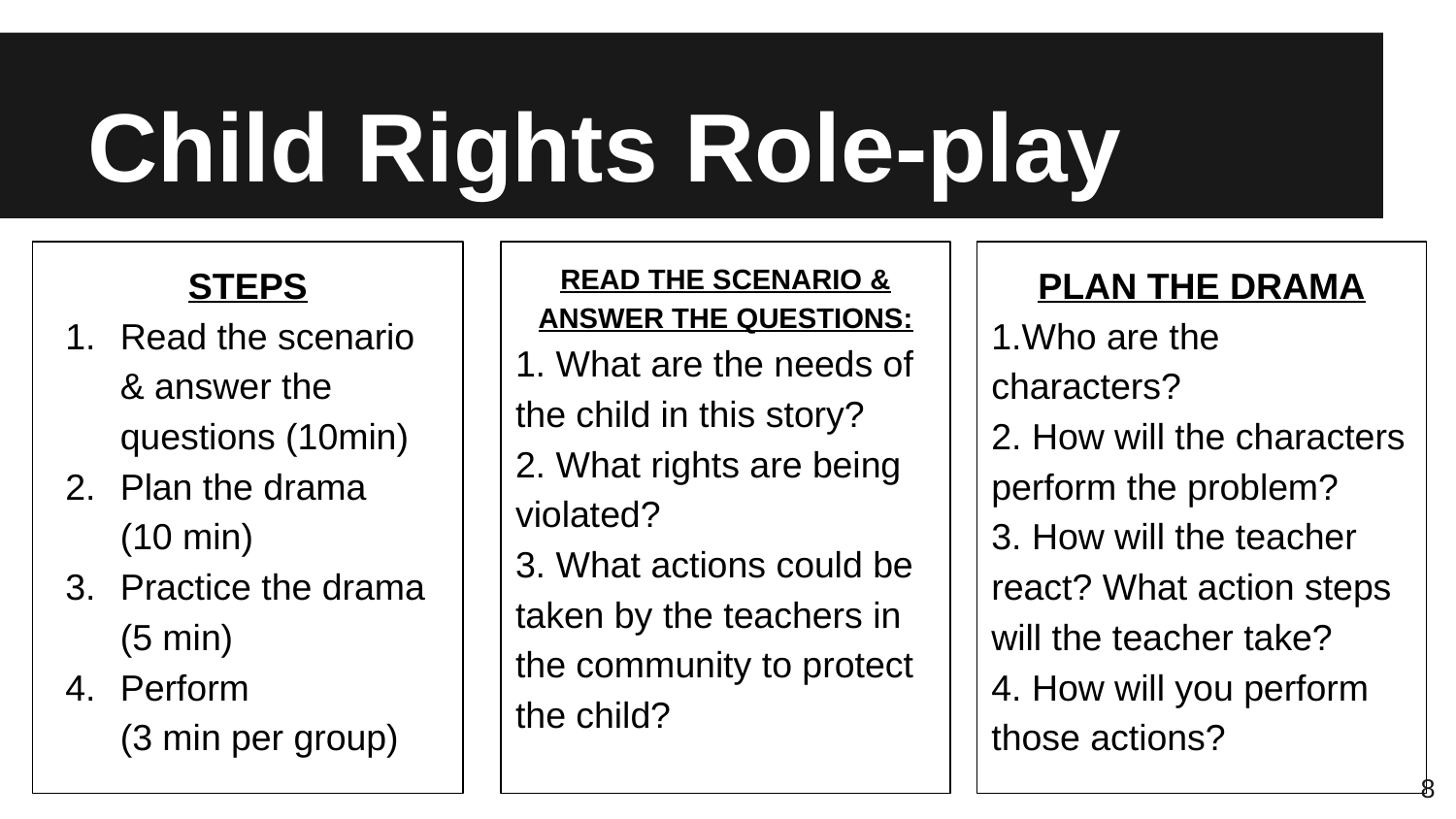

# Child Rights Role-play
STEPS
Read the scenario & answer the questions (10min)
Plan the drama
(10 min)
Practice the drama (5 min)
Perform
(3 min per group)
READ THE SCENARIO & ANSWER THE QUESTIONS:
1. What are the needs of the child in this story?
2. What rights are being violated?
3. What actions could be taken by the teachers in the community to protect the child?

PLAN THE DRAMA
1.Who are the characters?
2. How will the characters perform the problem?
3. How will the teacher react? What action steps will the teacher take?
4. How will you perform those actions?
8